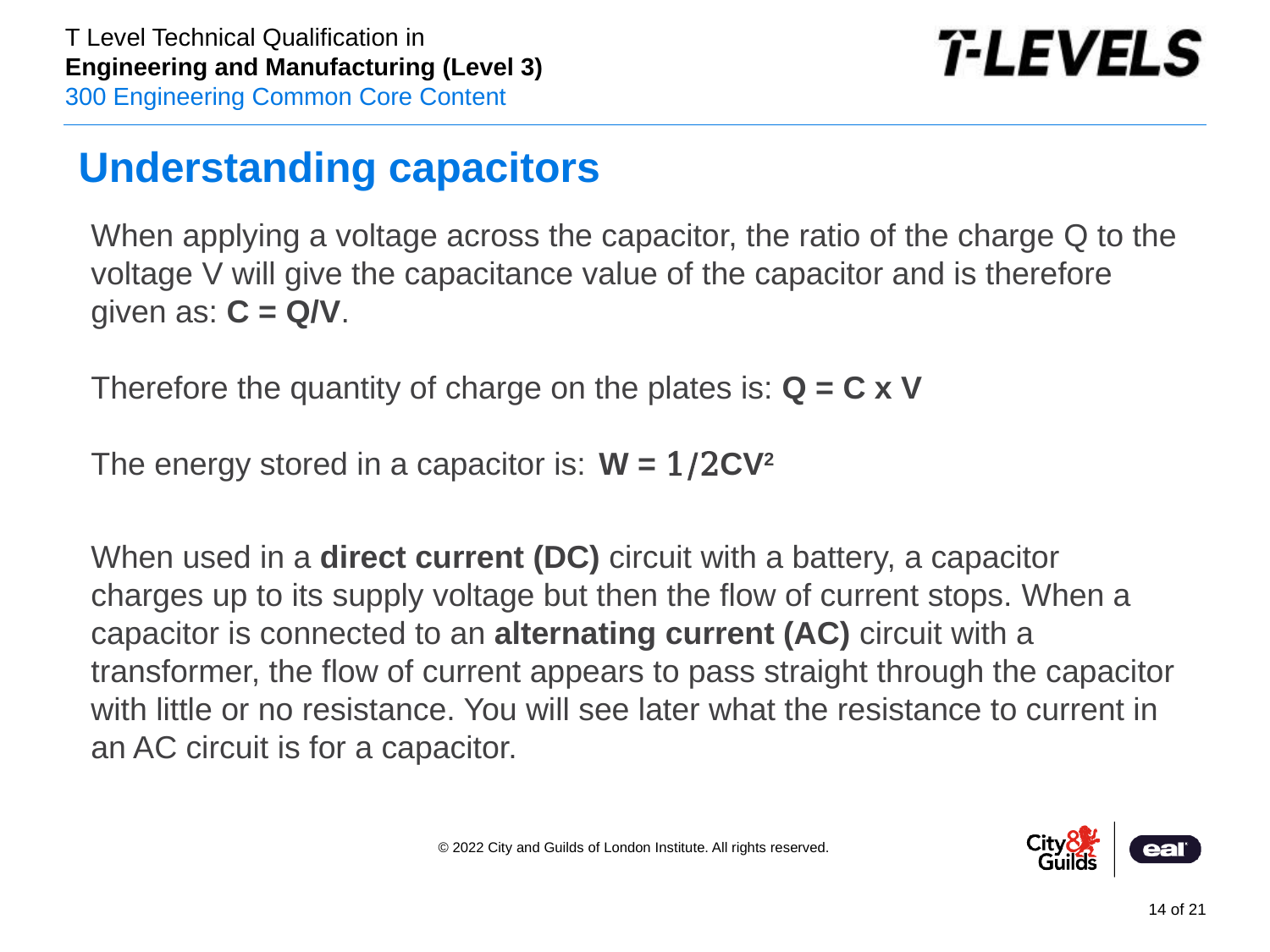

# Understanding capacitors
When applying a voltage across the capacitor, the ratio of the charge Q to the voltage V will give the capacitance value of the capacitor and is therefore given as: C = Q/V.

Therefore the quantity of charge on the plates is: Q = C x V

The energy stored in a capacitor is: 	W = 1/2CV2

When used in a direct current (DC) circuit with a battery, a capacitor charges up to its supply voltage but then the flow of current stops. When a capacitor is connected to an alternating current (AC) circuit with a transformer, the flow of current appears to pass straight through the capacitor with little or no resistance. You will see later what the resistance to current in an AC circuit is for a capacitor.